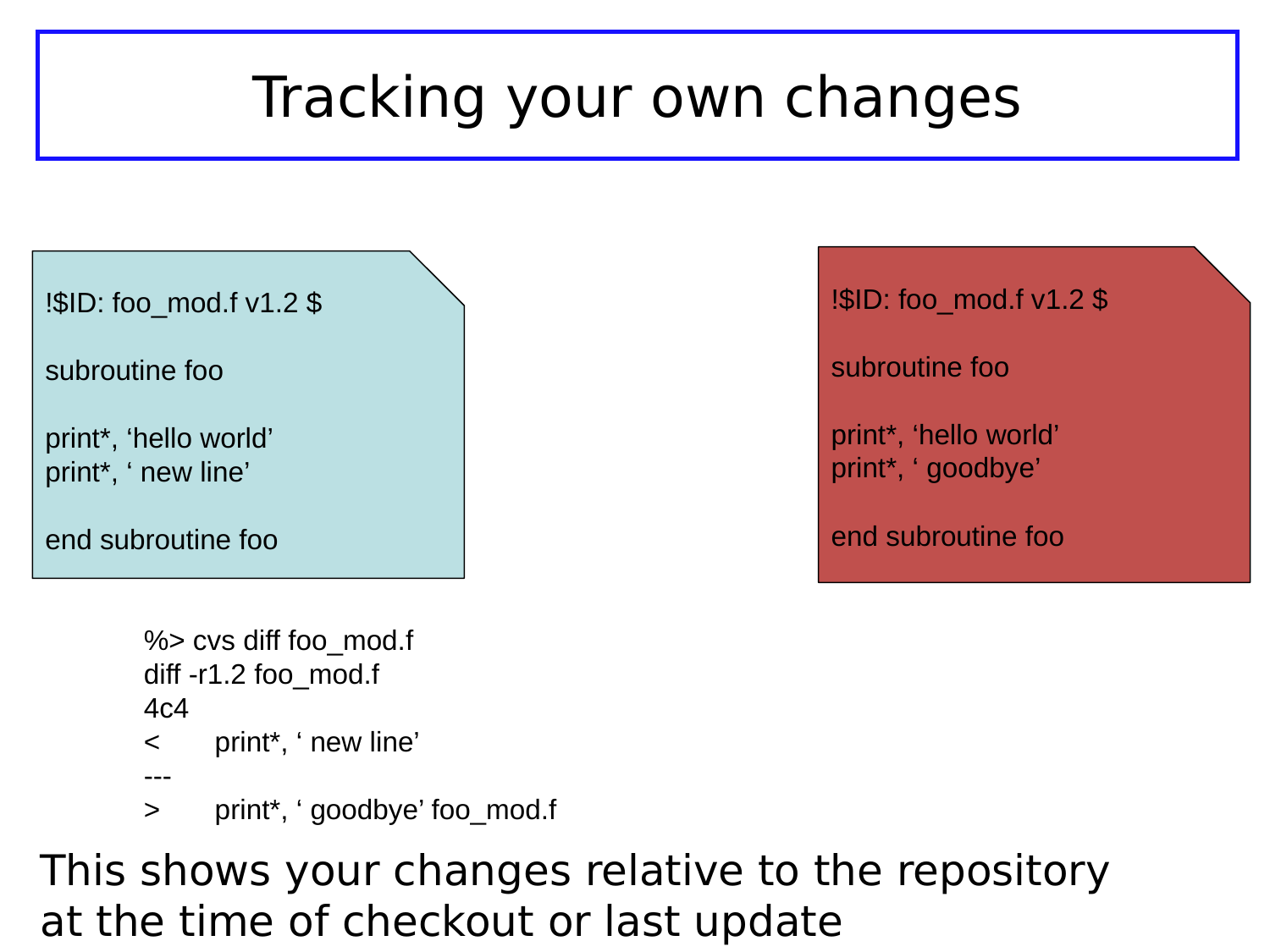

# Tracking your own changes
!$ID: foo_mod.f v1.2 $

subroutine foo

print*, ‘hello world’
print*, ‘ goodbye’

end subroutine foo
!$ID: foo_mod.f v1.2 $

subroutine foo

print*, ‘hello world’
print*, ‘ new line’

end subroutine foo

%> cvs diff foo_mod.f
diff -r1.2 foo_mod.f
4c4
<       print*, ‘ new line’
---
>       print*, ‘ goodbye’ foo_mod.f
This shows your changes relative to the repository
at the time of checkout or last update